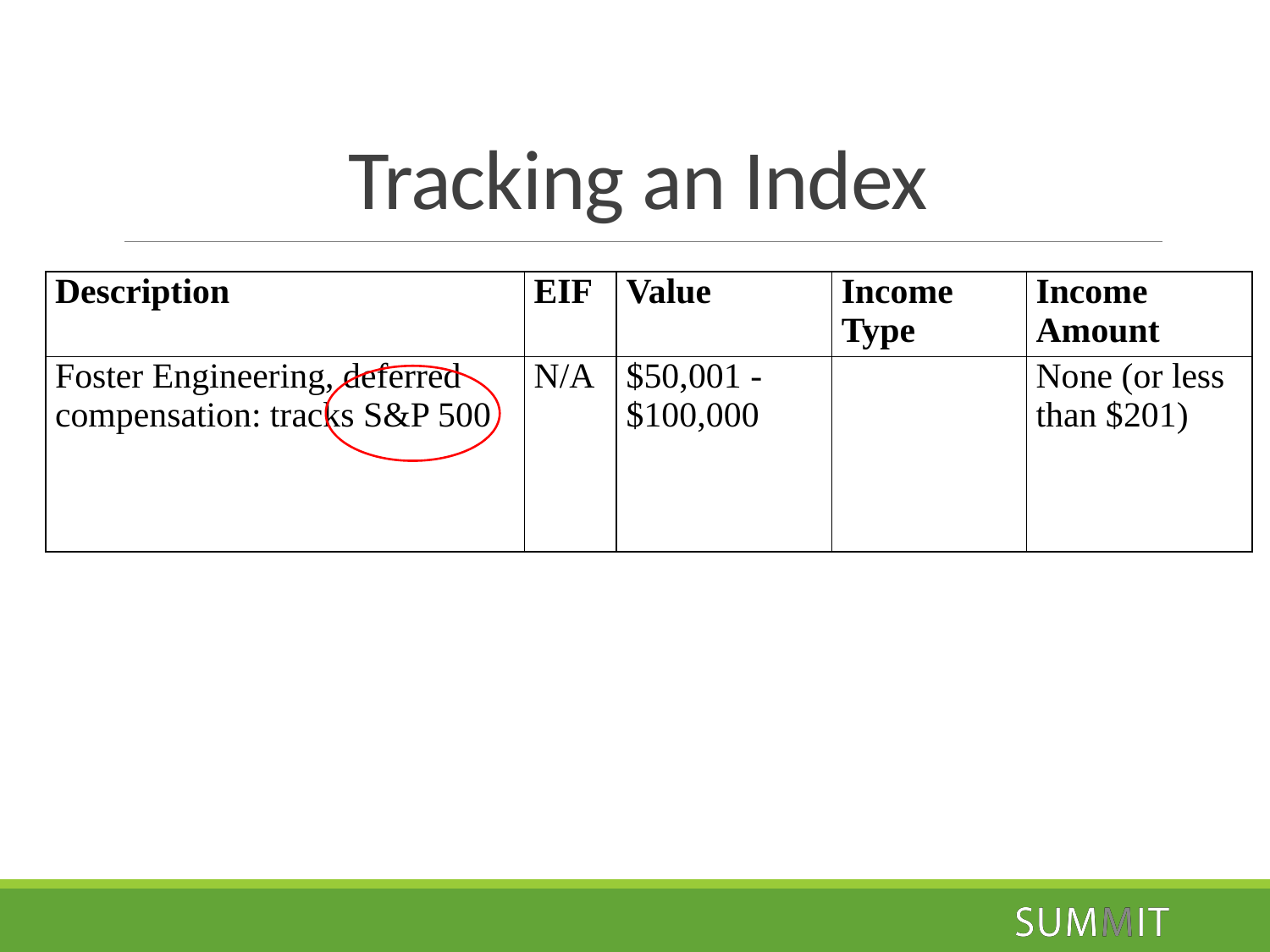

# Tracking an Index

| Description | EIF | Value | Income Type | Income Amount |
| --- | --- | --- | --- | --- |
| Foster Engineering, deferred compensation: tracks S&P 500 | N/A | $50,001 - $100,000 |  | None (or less than $201) |